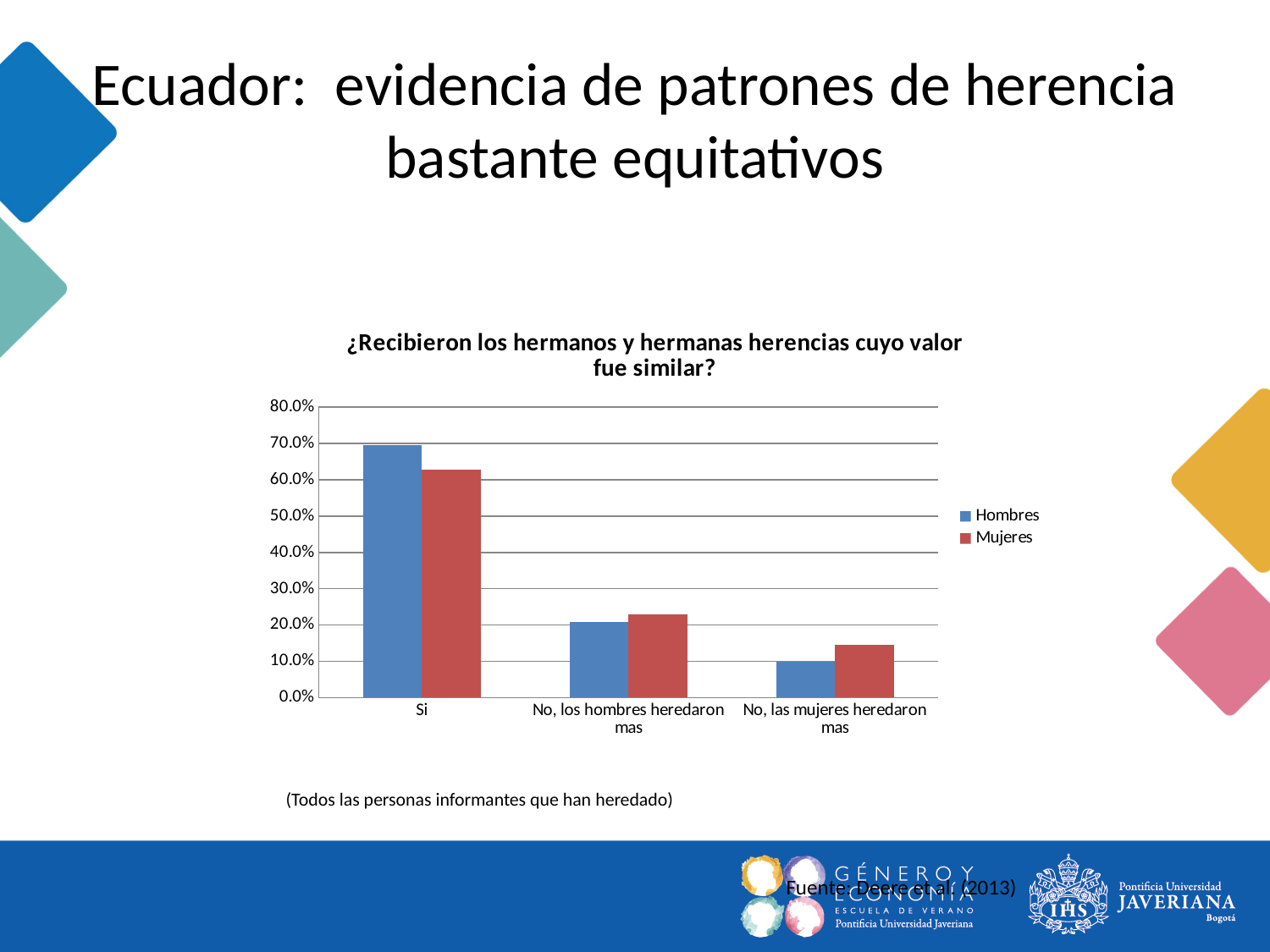

# Ecuador:  evidencia de patrones de herencia bastante equitativos
|  |  |  |  |  |  |  |  |  |
| --- | --- | --- | --- | --- | --- | --- | --- | --- |
|  |  |  |  |  |  |  |  |  |
|  |  |  |  |  |  |  |  |  |
|  |  |  |  |  |  |  |  |  |
|  |  |  |  |  |  |  |  |  |
|  |  |  |  |  |  |  |  |  |
|  |  |  |  |  |  |  |  |  |
|  |  |  |  |  |  |  |  |  |
|  |  |  |  |  |  |  |  |  |
|  |  |  |  |  |  |  |  |  |
|  |  |  |  |  |  |  |  |  |
|  |  |  |  |  |  |  |  |  |
|  |  |  |  |  |  |  |  |  |
|  |  |  |  |  |  |  |  |  |
|  |  |  |  |  |  |  |  |  |
|  |  |  |  |  |  |  |  |  |
|  |  |  |  |  |  |  |  |  |
|  |  |  |  |  |  |  |  |  |
|  |  |  |  |  |  |  |  |  |
|  |  |  |  |  |  |  |  |  |
|  |  |  |  |  |  |  |  |  |
|  |  |  |  |  |  |  |  |  |
|  |  |  |  |  |  |  |  |  |
|  |  |  |  |  |  |  |  |  |
|  |  |  |  |  |  |  |  |  |
|  |  |  |  |  |  |  |  |  |
|  |  |  |  |  |  |  |  |  |

### Chart: ¿Recibieron los hermanos y hermanas herencias cuyo valor fue similar?

| Category | Hombres | Mujeres |
|---|---|---|
| Si | 0.6949923651348129 | 0.6276526221603316 |
| No, los hombres heredaron mas | 0.20737339720124667 | 0.22795220164967217 |
| No, las mujeres heredaron mas | 0.09763423766394043 | 0.1443951761899963 |
(Todos las personas informantes que han heredado)
Fuente: Deere et al. (2013)